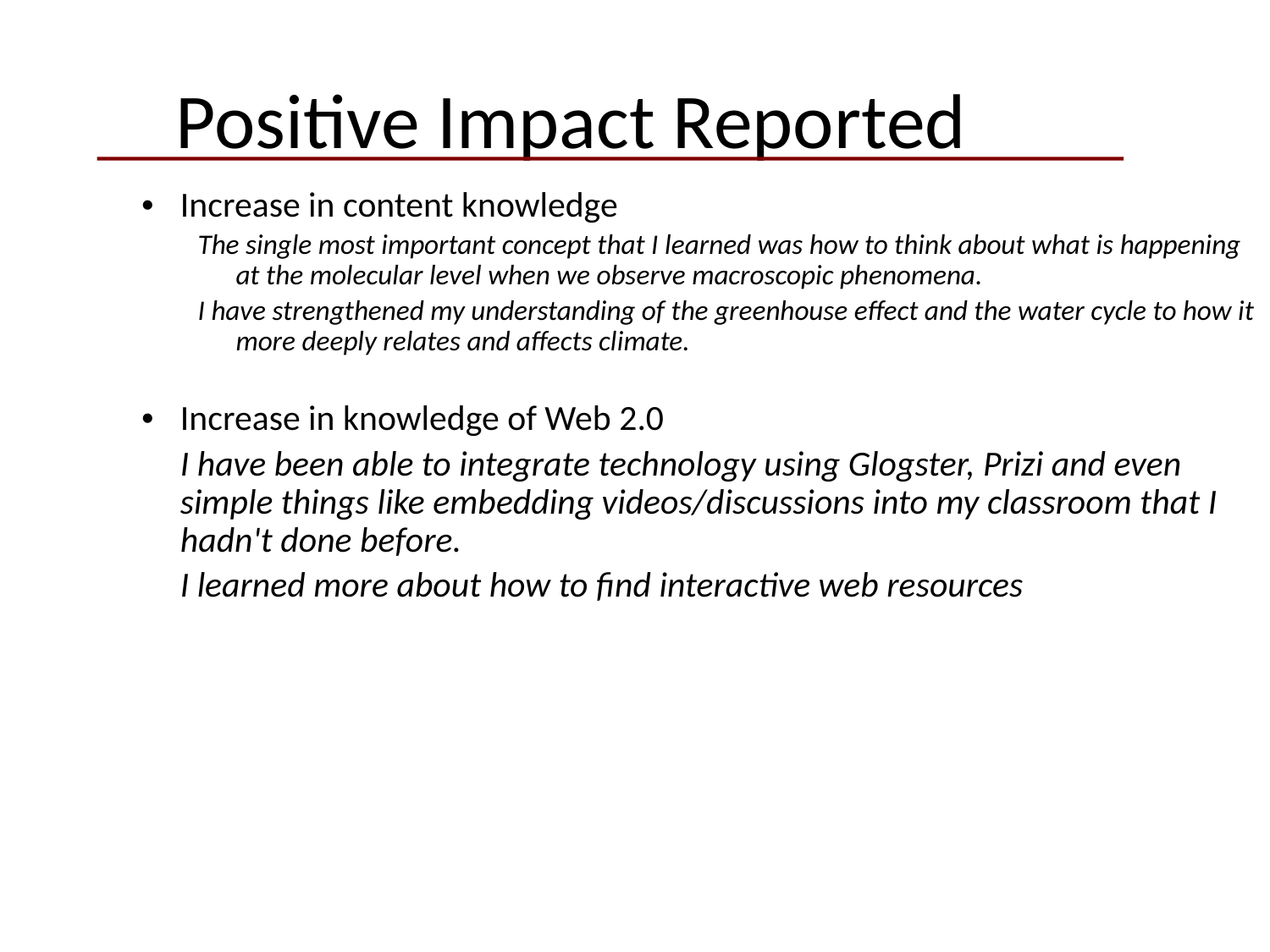

Positive Impact Reported

Increase in content knowledge
The single most important concept that I learned was how to think about what is happening at the molecular level when we observe macroscopic phenomena.
I have strengthened my understanding of the greenhouse effect and the water cycle to how it more deeply relates and affects climate.

Increase in knowledge of Web 2.0
	I have been able to integrate technology using Glogster, Prizi and even simple things like embedding videos/discussions into my classroom that I hadn't done before.
	I learned more about how to find interactive web resources